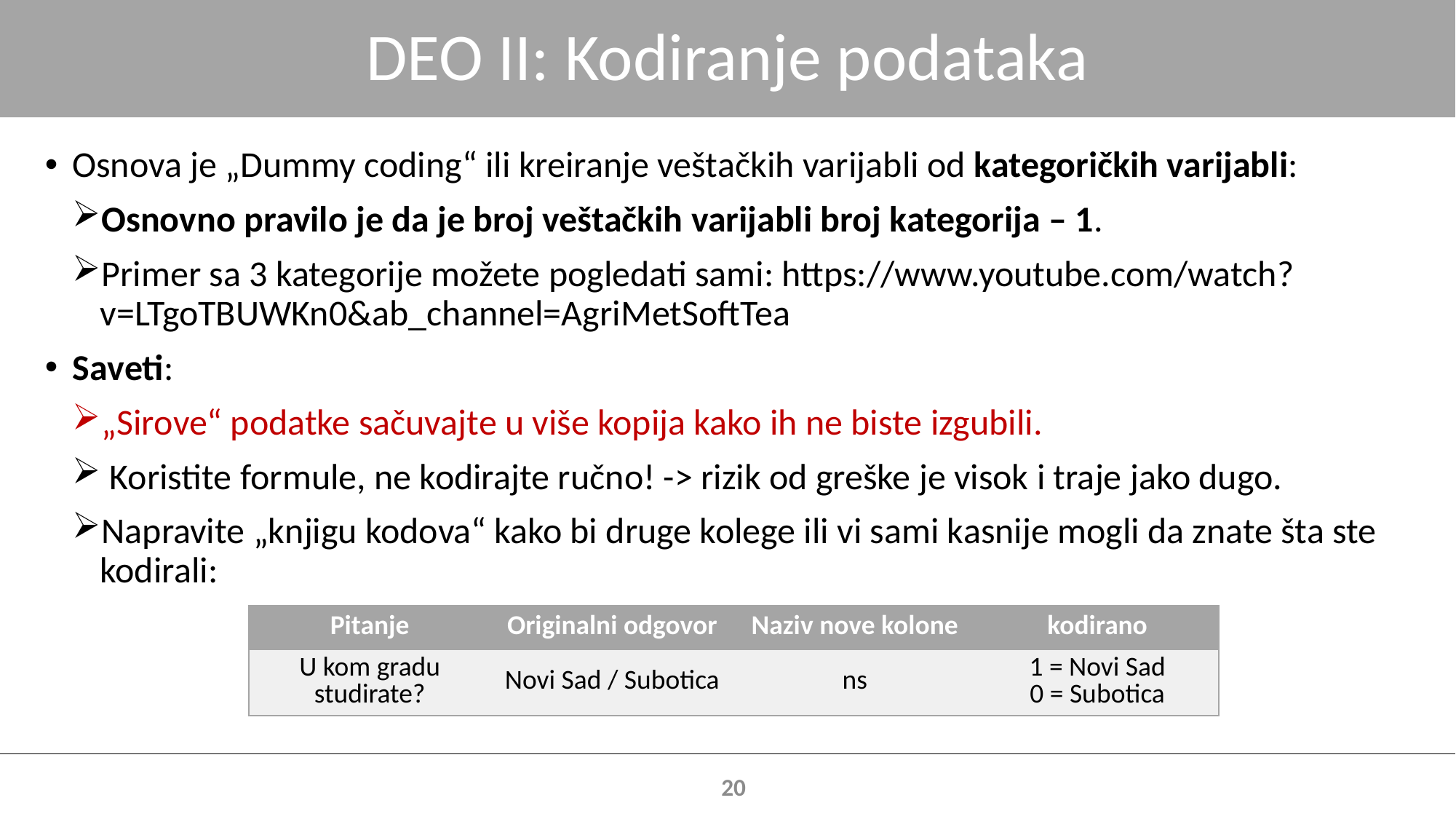

# DEO II: Kodiranje podataka
Osnova je „Dummy coding“ ili kreiranje veštačkih varijabli od kategoričkih varijabli:
Osnovno pravilo je da je broj veštačkih varijabli broj kategorija – 1.
Primer sa 3 kategorije možete pogledati sami: https://www.youtube.com/watch?v=LTgoTBUWKn0&ab_channel=AgriMetSoftTea
Saveti:
„Sirove“ podatke sačuvajte u više kopija kako ih ne biste izgubili.
 Koristite formule, ne kodirajte ručno! -> rizik od greške je visok i traje jako dugo.
Napravite „knjigu kodova“ kako bi druge kolege ili vi sami kasnije mogli da znate šta ste kodirali:
| Pitanje | Originalni odgovor | Naziv nove kolone | kodirano |
| --- | --- | --- | --- |
| U kom gradu studirate? | Novi Sad / Subotica | ns | 1 = Novi Sad 0 = Subotica |
20